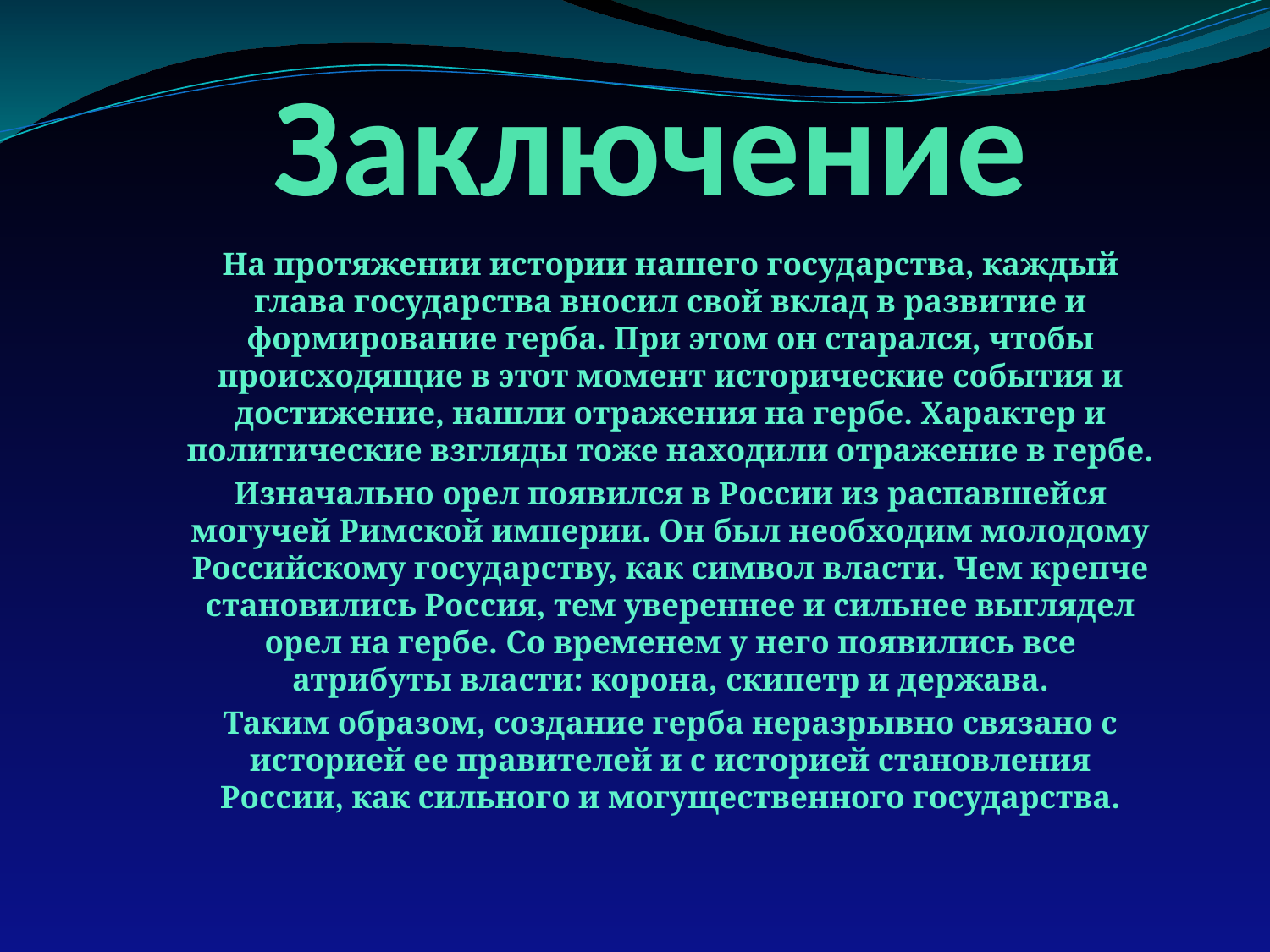

# Заключение
На протяжении истории нашего государства, каждый глава государства вносил свой вклад в развитие и формирование герба. При этом он старался, чтобы происходящие в этот момент исторические события и достижение, нашли отражения на гербе. Характер и политические взгляды тоже находили отражение в гербе.
Изначально орел появился в России из распавшейся могучей Римской империи. Он был необходим молодому Российскому государству, как символ власти. Чем крепче становились Россия, тем увереннее и сильнее выглядел орел на гербе. Со временем у него появились все атрибуты власти: корона, скипетр и держава.
Таким образом, создание герба неразрывно связано с историей ее правителей и с историей становления России, как сильного и могущественного государства.